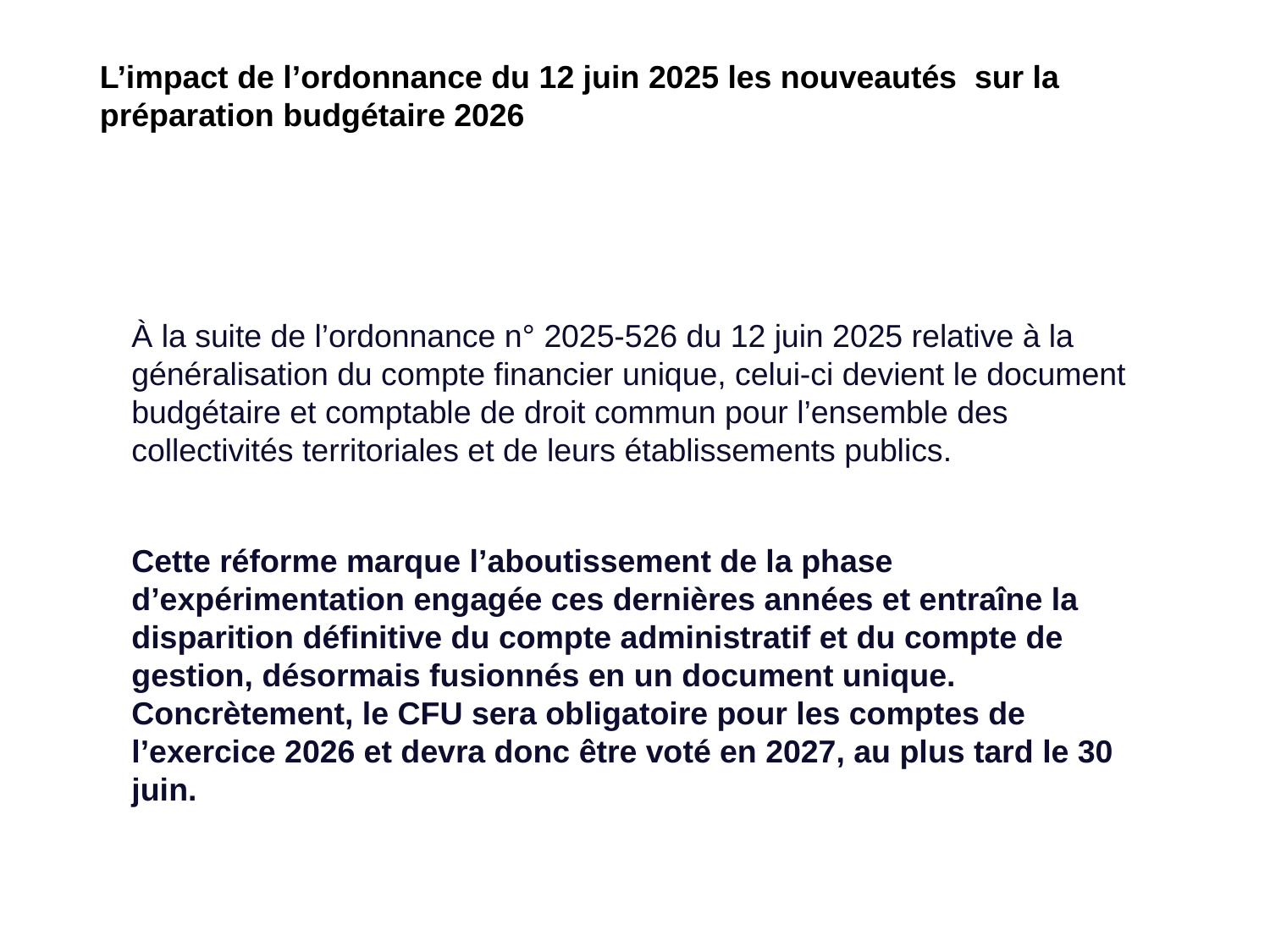

# L’impact de l’ordonnance du 12 juin 2025 les nouveautés  sur la préparation budgétaire 2026

À la suite de l’ordonnance n° 2025-526 du 12 juin 2025 relative à la généralisation du compte financier unique, celui-ci devient le document budgétaire et comptable de droit commun pour l’ensemble des collectivités territoriales et de leurs établissements publics.

Cette réforme marque l’aboutissement de la phase d’expérimentation engagée ces dernières années et entraîne la disparition définitive du compte administratif et du compte de gestion, désormais fusionnés en un document unique. Concrètement, le CFU sera obligatoire pour les comptes de l’exercice 2026 et devra donc être voté en 2027, au plus tard le 30 juin.